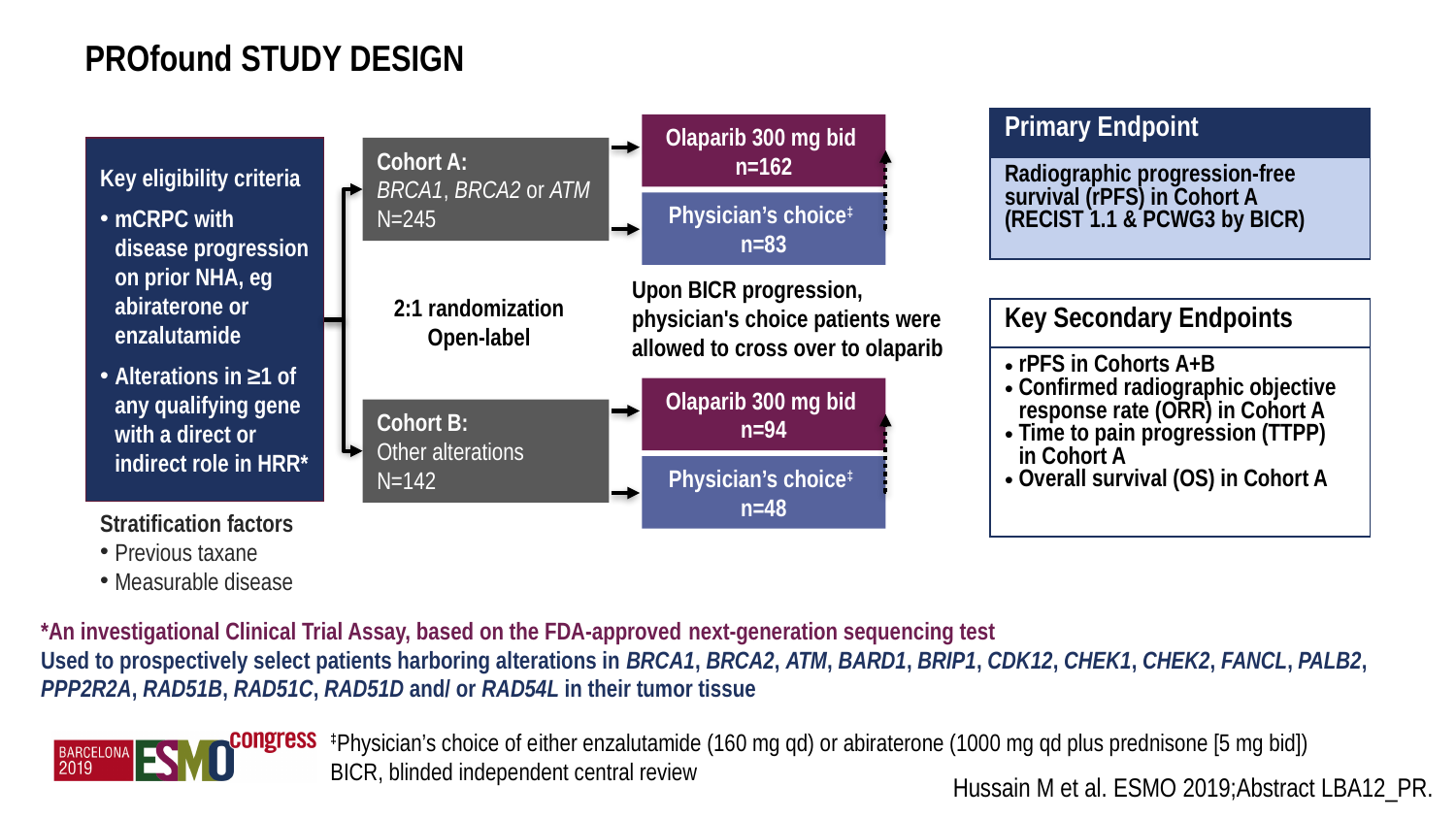

# PROfound Study design
| Primary Endpoint |
| --- |
| Radiographic progression-free survival (rPFS) in Cohort A (RECIST 1.1 & PCWG3 by BICR) |
Olaparib 300 mg bid
n=162
Key eligibility criteria
mCRPC with disease progression on prior NHA, eg abiraterone or enzalutamide
Alterations in ≥1 of any qualifying gene with a direct or indirect role in HRR*
Cohort A:
BRCA1, BRCA2 or ATM
N=245
Physician’s choice‡
n=83
Upon BICR progression, physician's choice patients were allowed to cross over to olaparib
2:1 randomization
Open-label
| Key Secondary Endpoints |
| --- |
| rPFS in Cohorts A+B Confirmed radiographic objective response rate (ORR) in Cohort A Time to pain progression (TTPP) in Cohort A Overall survival (OS) in Cohort A |
Olaparib 300 mg bid
n=94
Cohort B:
Other alterations
N=142
Physician’s choice‡
n=48
Stratification factors
Previous taxane
Measurable disease

*An investigational Clinical Trial Assay, based on the FDA-approved next-generation sequencing test
Used to prospectively select patients harboring alterations in BRCA1, BRCA2, ATM, BARD1, BRIP1, CDK12, CHEK1, CHEK2, FANCL, PALB2, PPP2R2A, RAD51B, RAD51C, RAD51D and/ or RAD54L in their tumor tissue

‡Physician’s choice of either enzalutamide (160 mg qd) or abiraterone (1000 mg qd plus prednisone [5 mg bid])
BICR, blinded independent central review
Hussain M et al. ESMO 2019;Abstract LBA12_PR.